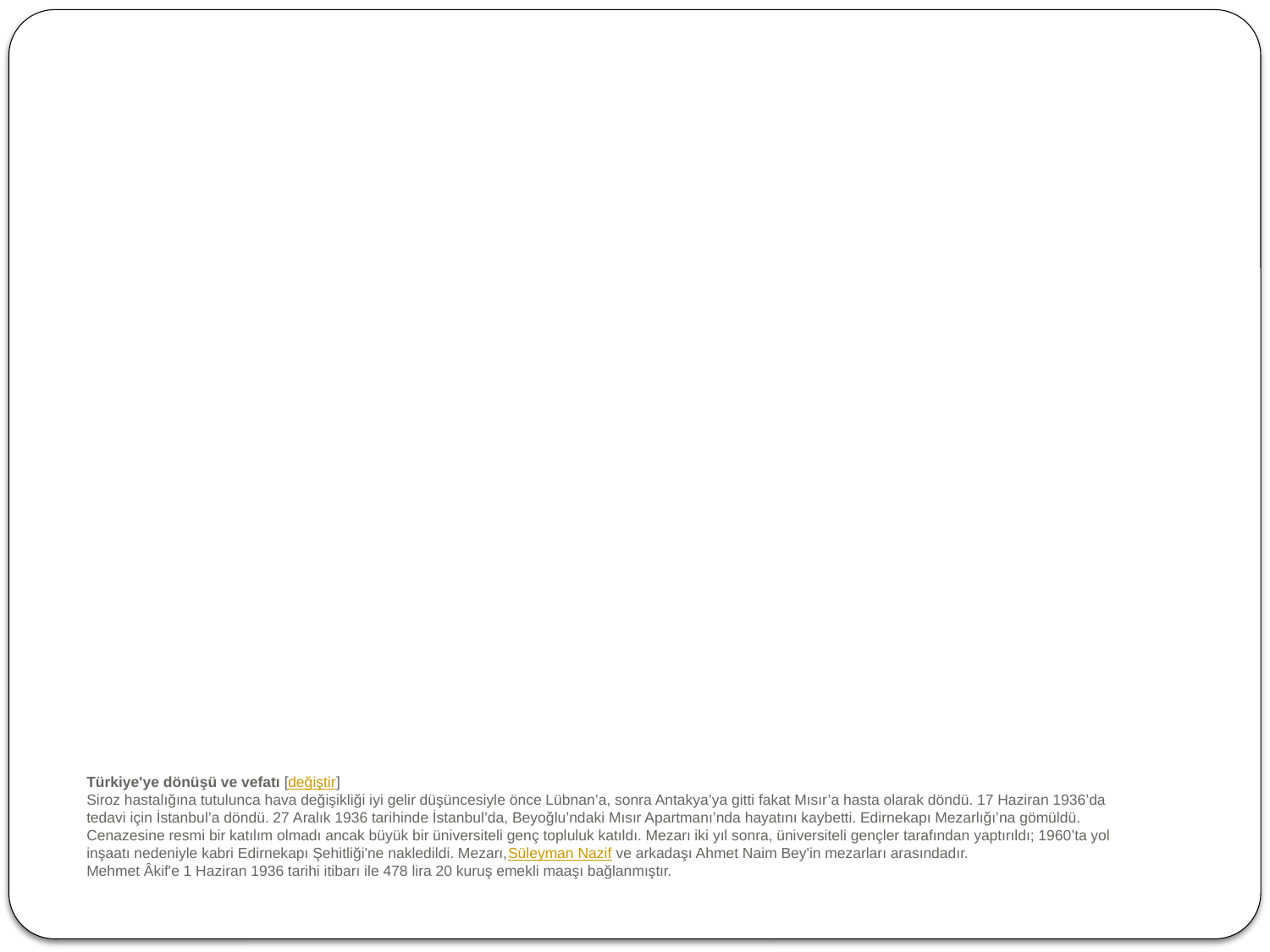

# Türkiye'ye dönüşü ve vefatı [değiştir] Siroz hastalığına tutulunca hava değişikliği iyi gelir düşüncesiyle önce Lübnan’a, sonra Antakya’ya gitti fakat Mısır’a hasta olarak döndü. 17 Haziran 1936’da tedavi için İstanbul’a döndü. 27 Aralık 1936 tarihinde İstanbul’da, Beyoğlu’ndaki Mısır Apartmanı’nda hayatını kaybetti. Edirnekapı Mezarlığı’na gömüldü. Cenazesine resmi bir katılım olmadı ancak büyük bir üniversiteli genç topluluk katıldı. Mezarı iki yıl sonra, üniversiteli gençler tarafından yaptırıldı; 1960’ta yol inşaatı nedeniyle kabri Edirnekapı Şehitliği'ne nakledildi. Mezarı,Süleyman Nazif ve arkadaşı Ahmet Naim Bey'in mezarları arasındadır. Mehmet Âkif'e 1 Haziran 1936 tarihi itibarı ile 478 lira 20 kuruş emekli maaşı bağlanmıştır.